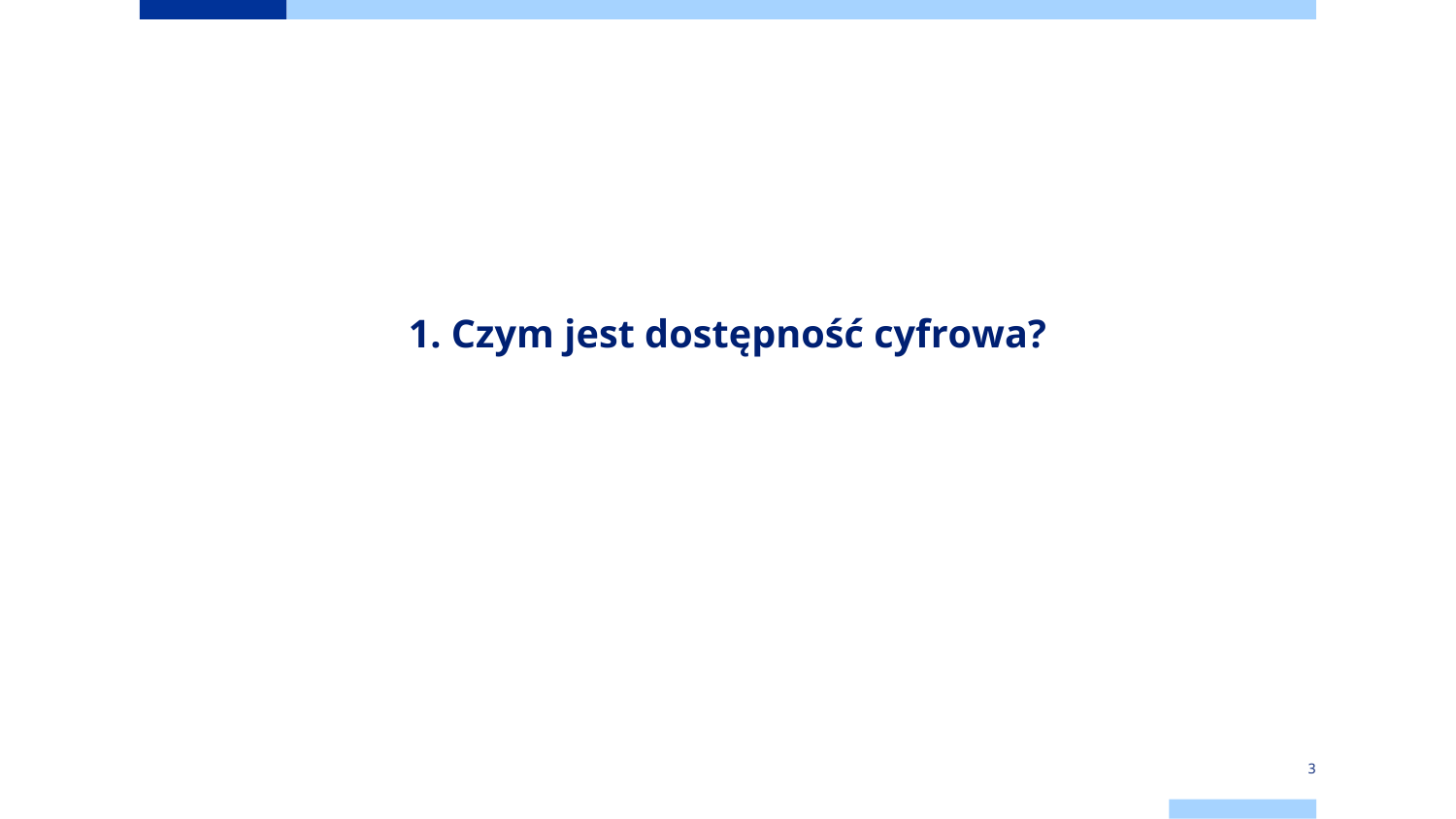

# 1. Czym jest dostępność cyfrowa?
3